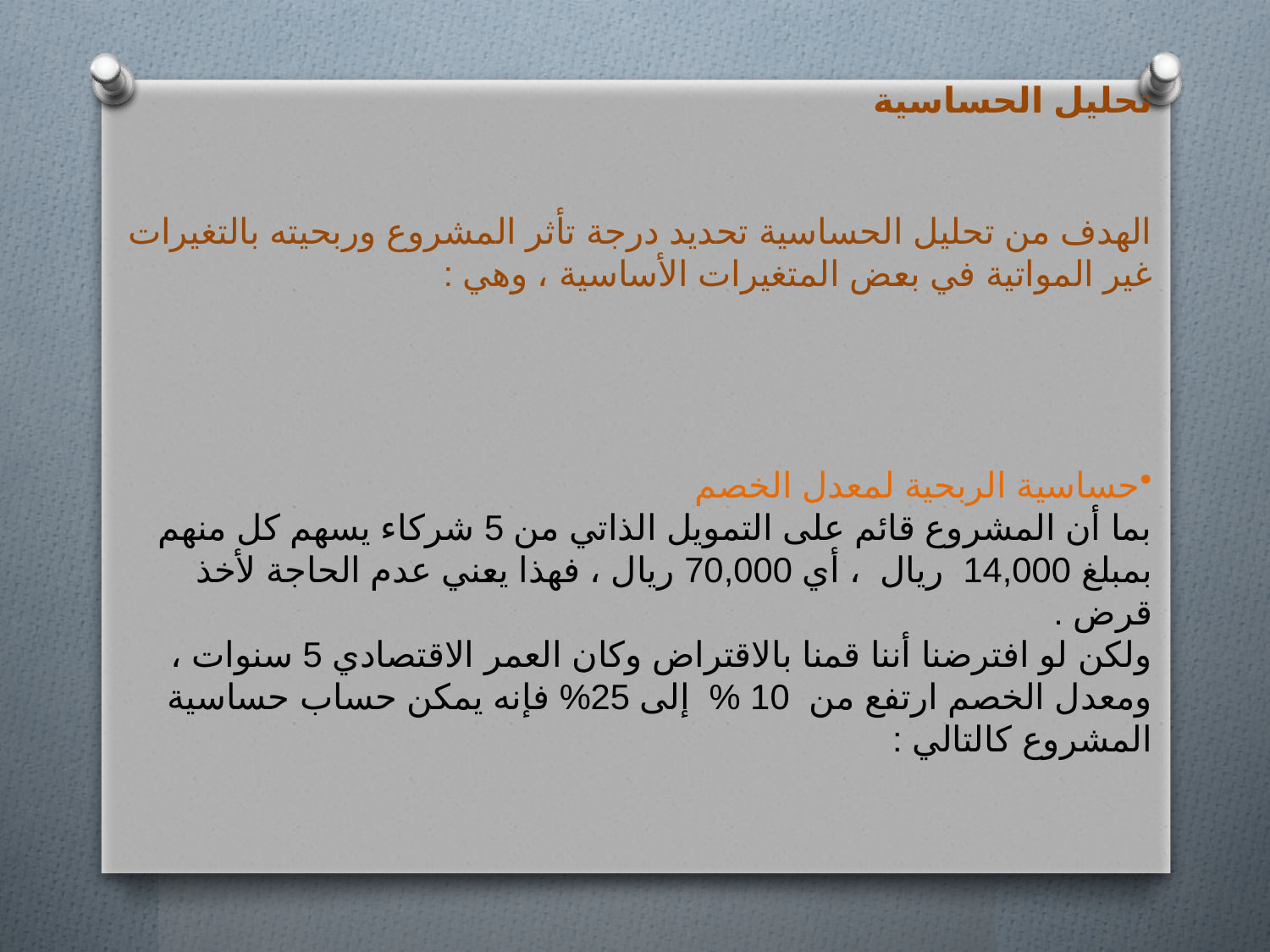

تحليل الحساسية

الهدف من تحليل الحساسية تحديد درجة تأثر المشروع وربحيته بالتغيرات غير المواتية في بعض المتغيرات الأساسية ، وهي :

حساسية الربحية لمعدل الخصم
بما أن المشروع قائم على التمويل الذاتي من 5 شركاء يسهم كل منهم بمبلغ 14,000  ريال  ، أي 70,000 ريال ، فهذا يعني عدم الحاجة لأخذ قرض .
ولكن لو افترضنا أننا قمنا بالاقتراض وكان العمر الاقتصادي 5 سنوات ، ومعدل الخصم ارتفع من  10 %  إلى 25% فإنه يمكن حساب حساسية المشروع كالتالي :